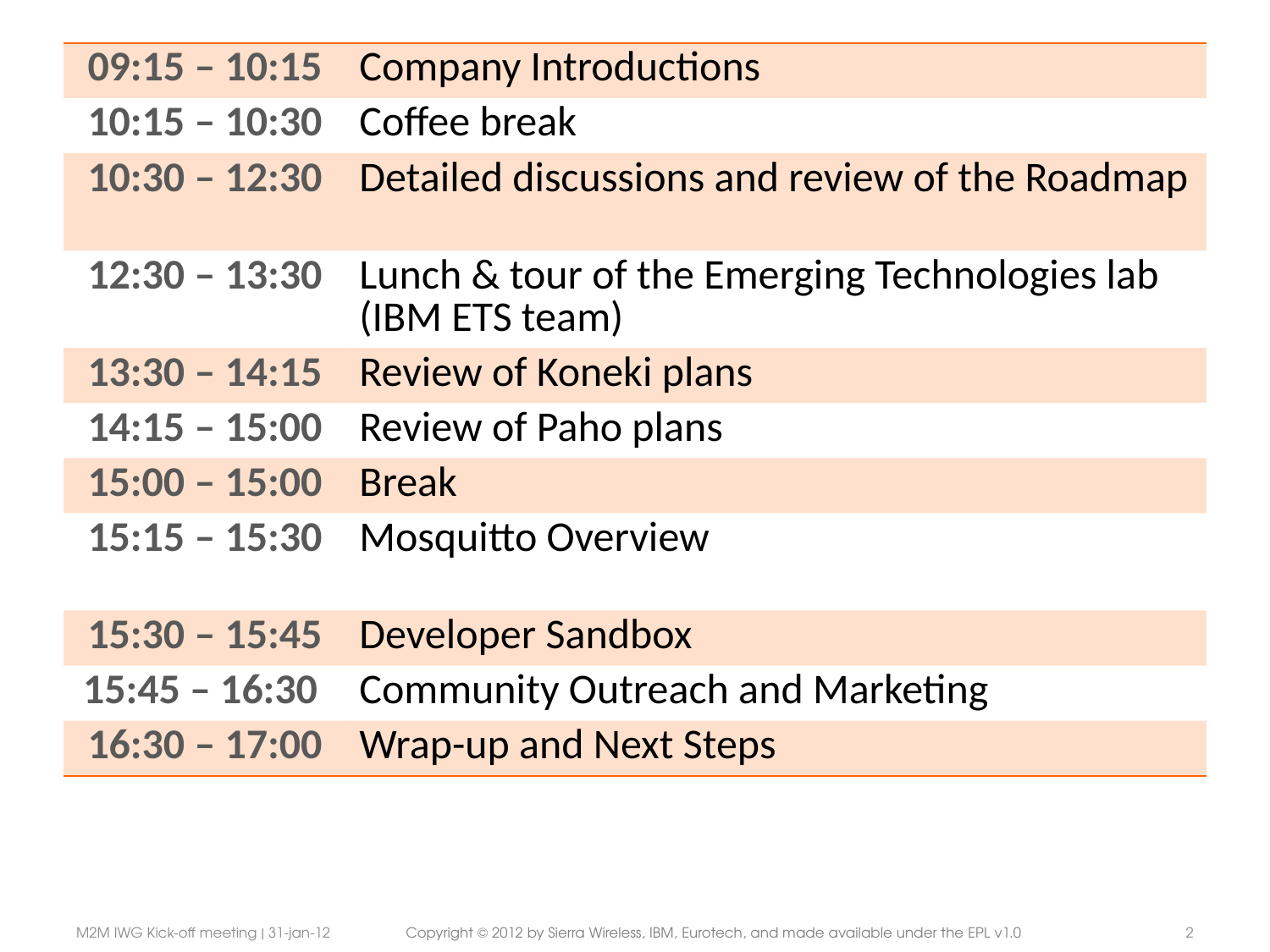

| 09:15 – 10:15 | Company Introductions |
| --- | --- |
| 10:15 – 10:30 | Coffee break |
| 10:30 – 12:30 | Detailed discussions and review of the Roadmap |
| 12:30 – 13:30 | Lunch & tour of the Emerging Technologies lab (IBM ETS team) |
| 13:30 – 14:15 | Review of Koneki plans |
| 14:15 – 15:00 | Review of Paho plans |
| 15:00 – 15:00 | Break |
| 15:15 – 15:30 | Mosquitto Overview |
| 15:30 – 15:45 | Developer Sandbox |
| 15:45 – 16:30 | Community Outreach and Marketing |
| 16:30 – 17:00 | Wrap-up and Next Steps |
M2M IWG Kick-off meeting | 31-jan-12
Copyright © 2012 by Sierra Wireless, IBM, Eurotech, and made available under the EPL v1.0
2